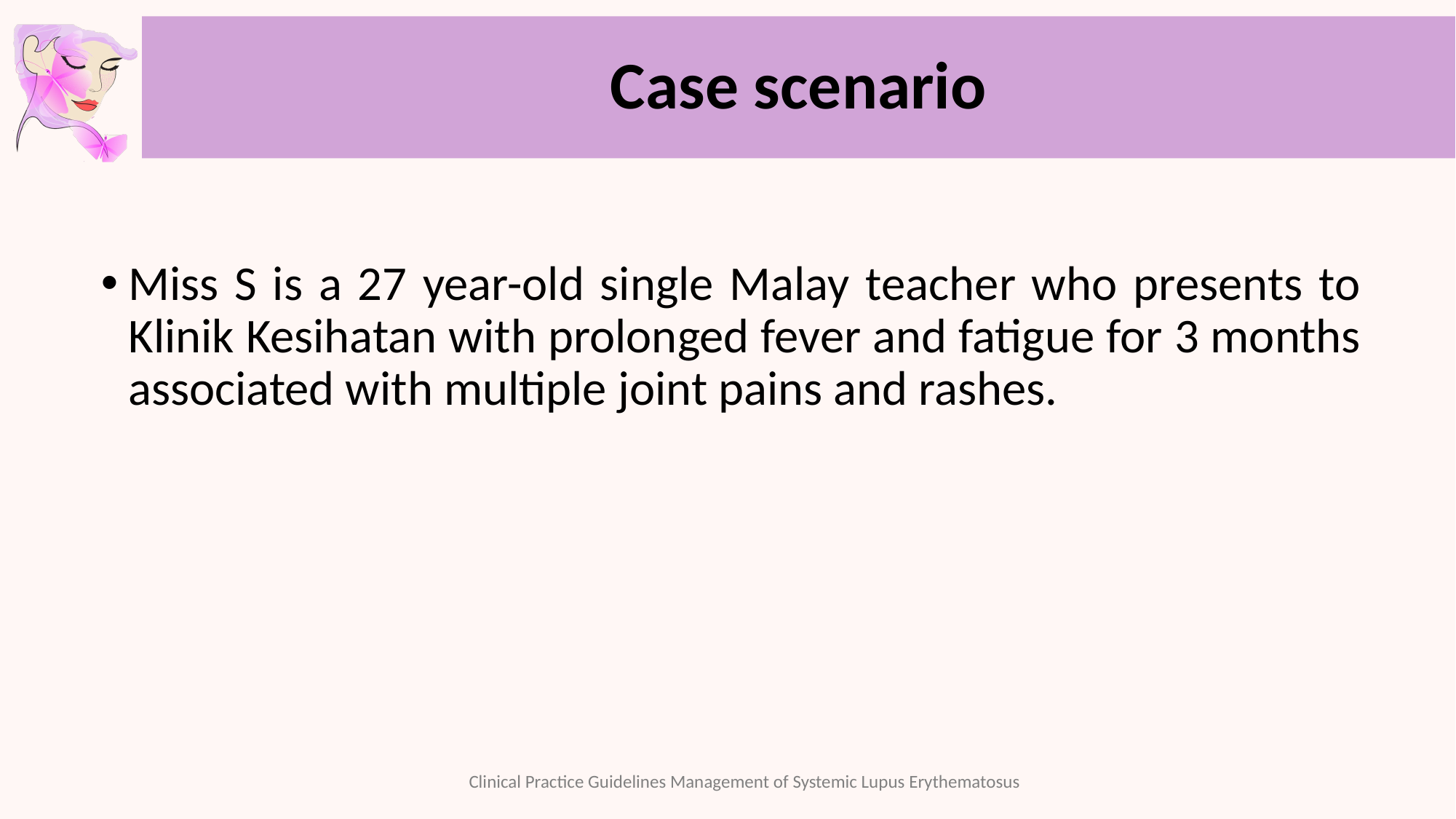

# Case scenario
Miss S is a 27 year-old single Malay teacher who presents to Klinik Kesihatan with prolonged fever and fatigue for 3 months associated with multiple joint pains and rashes.